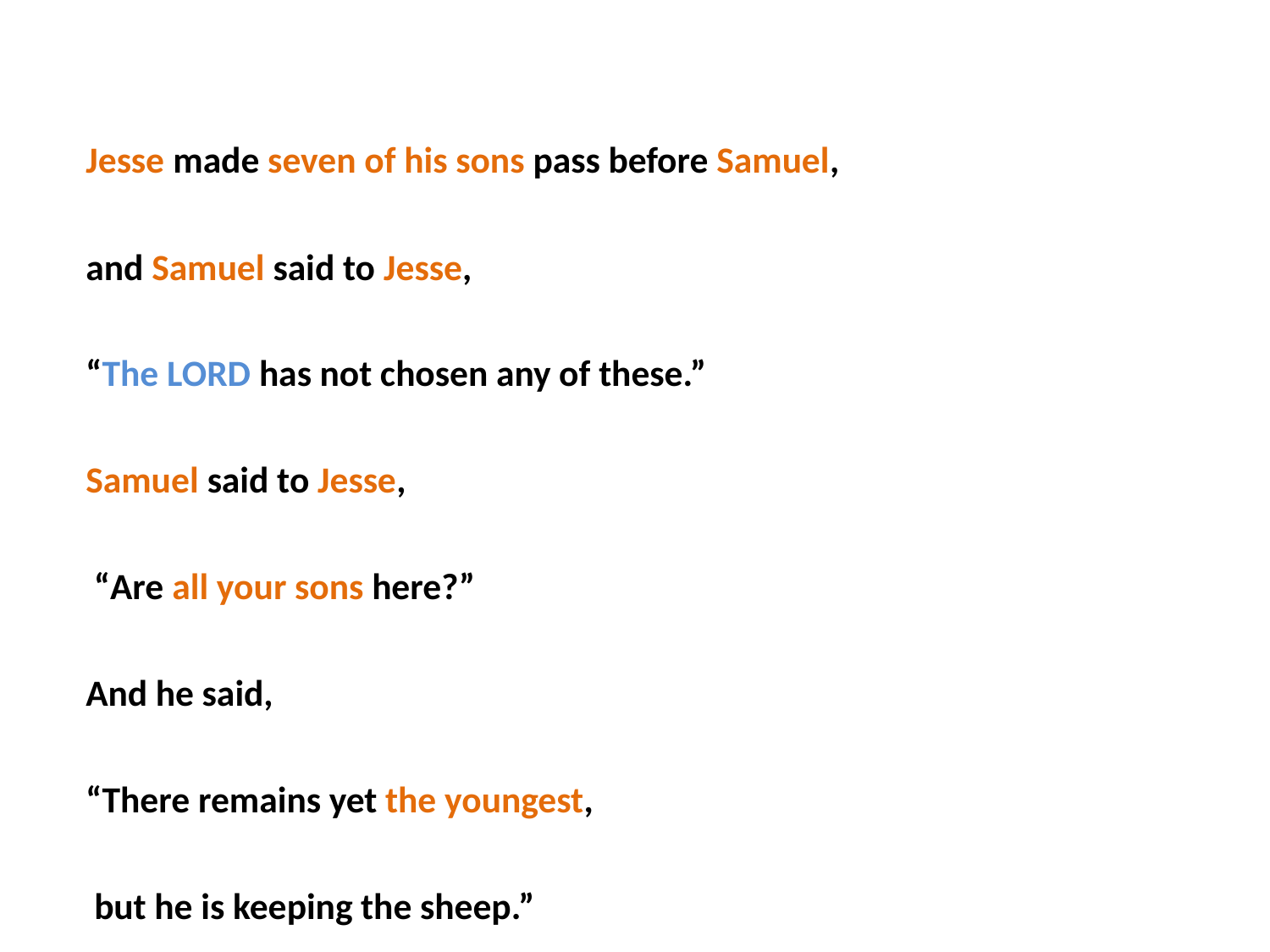

Jesse made seven of his sons pass before Samuel,
and Samuel said to Jesse,
“The LORD has not chosen any of these.”
Samuel said to Jesse,
 “Are all your sons here?”
And he said,
“There remains yet the youngest,
 but he is keeping the sheep.”
And Samuel said to Jesse,
“Send and bring him;
for we will not sit down until he comes here.”